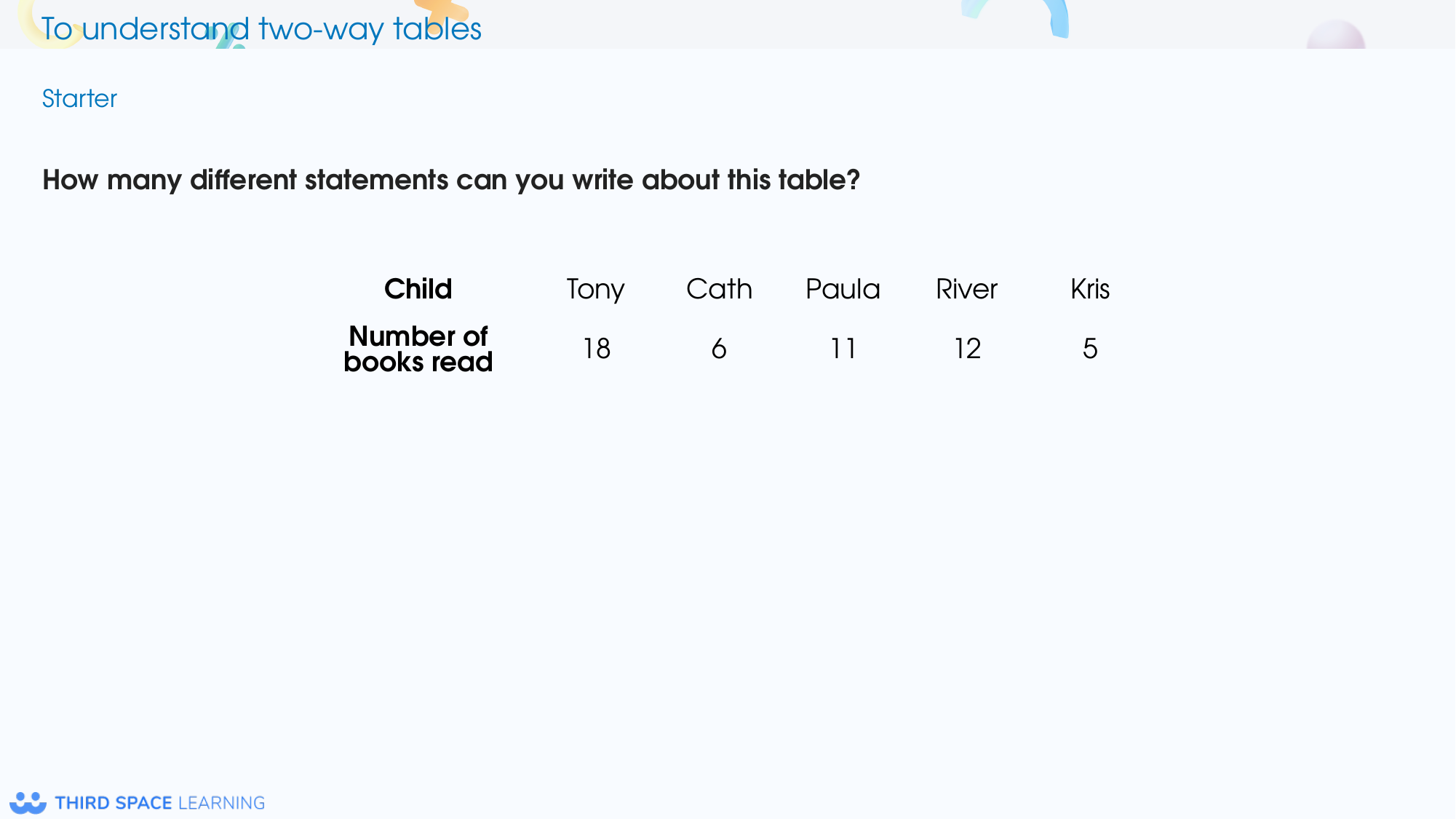

Starter
How many different statements can you write about this table?
| Child | Tony | Cath | Paula | River | Kris |
| --- | --- | --- | --- | --- | --- |
| Number of books read | 18 | 6 | 11 | 12 | 5 |